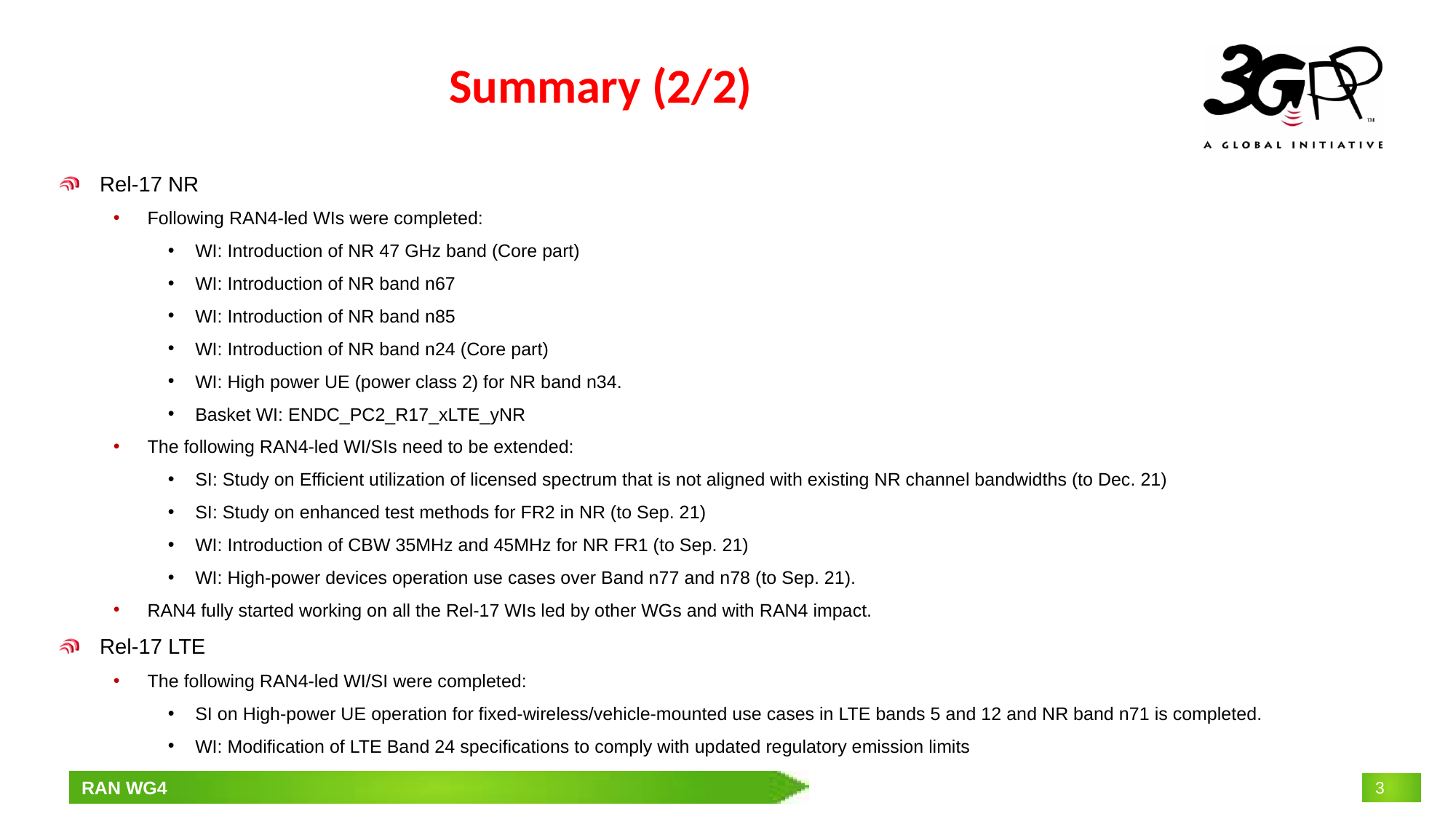

# Summary (2/2)
Rel-17 NR
Following RAN4-led WIs were completed:
WI: Introduction of NR 47 GHz band (Core part)
WI: Introduction of NR band n67
WI: Introduction of NR band n85
WI: Introduction of NR band n24 (Core part)
WI: High power UE (power class 2) for NR band n34.
Basket WI: ENDC_PC2_R17_xLTE_yNR
The following RAN4-led WI/SIs need to be extended:
SI: Study on Efficient utilization of licensed spectrum that is not aligned with existing NR channel bandwidths (to Dec. 21)
SI: Study on enhanced test methods for FR2 in NR (to Sep. 21)
WI: Introduction of CBW 35MHz and 45MHz for NR FR1 (to Sep. 21)
WI: High-power devices operation use cases over Band n77 and n78 (to Sep. 21).
RAN4 fully started working on all the Rel-17 WIs led by other WGs and with RAN4 impact.
Rel-17 LTE
The following RAN4-led WI/SI were completed:
SI on High-power UE operation for fixed-wireless/vehicle-mounted use cases in LTE bands 5 and 12 and NR band n71 is completed.
WI: Modification of LTE Band 24 specifications to comply with updated regulatory emission limits